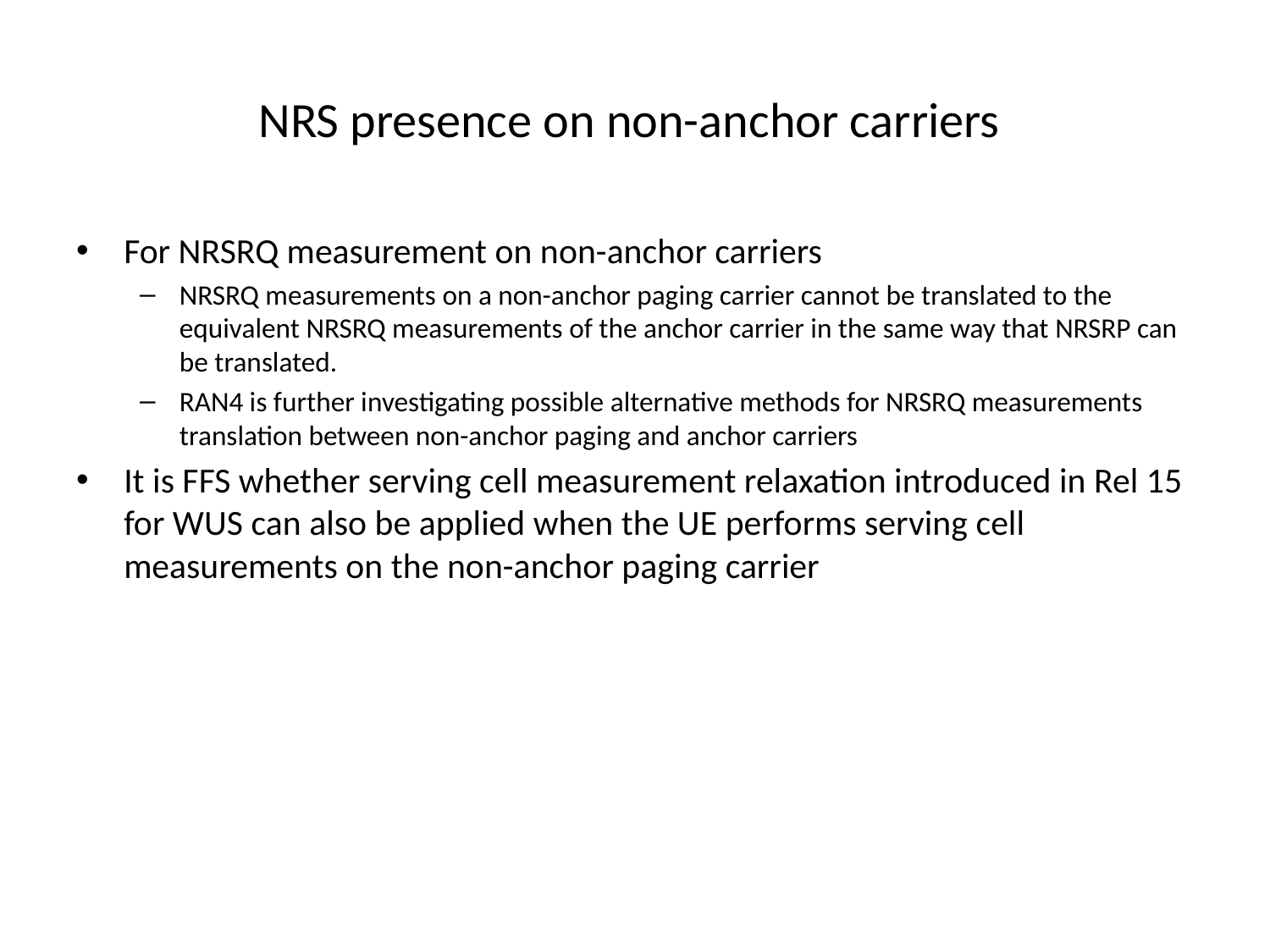

# NRS presence on non-anchor carriers
For NRSRQ measurement on non-anchor carriers
NRSRQ measurements on a non-anchor paging carrier cannot be translated to the equivalent NRSRQ measurements of the anchor carrier in the same way that NRSRP can be translated.
RAN4 is further investigating possible alternative methods for NRSRQ measurements translation between non-anchor paging and anchor carriers
It is FFS whether serving cell measurement relaxation introduced in Rel 15 for WUS can also be applied when the UE performs serving cell measurements on the non-anchor paging carrier